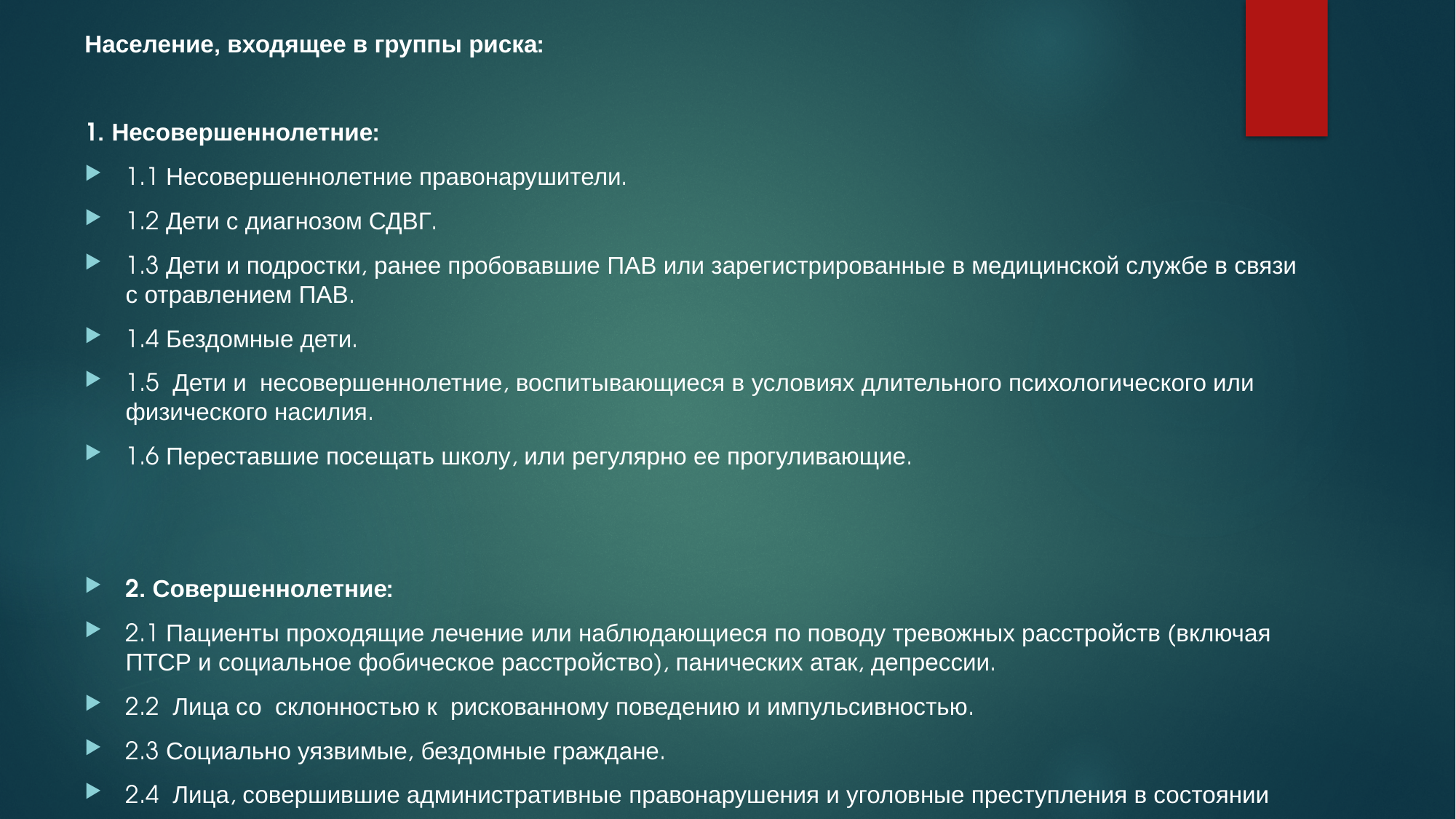

Население, входящее в группы риска:

1. Несовершеннолетние:
1.1 Несовершеннолетние правонарушители.
1.2 Дети с диагнозом СДВГ.
1.3 Дети и подростки, ранее пробовавшие ПАВ или зарегистрированные в медицинской службе в связи с отравлением ПАВ.
1.4 Бездомные дети.
1.5  Дети и  несовершеннолетние, воспитывающиеся в условиях длительного психологического или физического насилия.
1.6 Переставшие посещать школу, или регулярно ее прогуливающие.

2. Совершеннолетние:
2.1 Пациенты проходящие лечение или наблюдающиеся по поводу тревожных расстройств (включая ПТСР и социальное фобическое расстройство), панических атак, депрессии.
2.2  Лица со  склонностью к  рискованному поведению и импульсивностью.
2.3 Социально уязвимые, бездомные граждане.
2.4  Лица, совершившие административные правонарушения и уголовные преступления в состоянии опьянения.
2.5 Пациенты находящиеся на наблюдении с диагнозом «пагубное употребление алкоголя» и «пагубное употребление ПАВ».
2.6  Лица которым была оказана медицинская помощь в связи со случайным отравлением ПАВ.
2.7 Граждане, занимающиеся трудовой деятельностью, свя‑ занной с повышенным риском здоровья, работающих в экстремальных условиях, управляющих транспортом и механизмами, а так же сотрудников силовых и охранных структур.